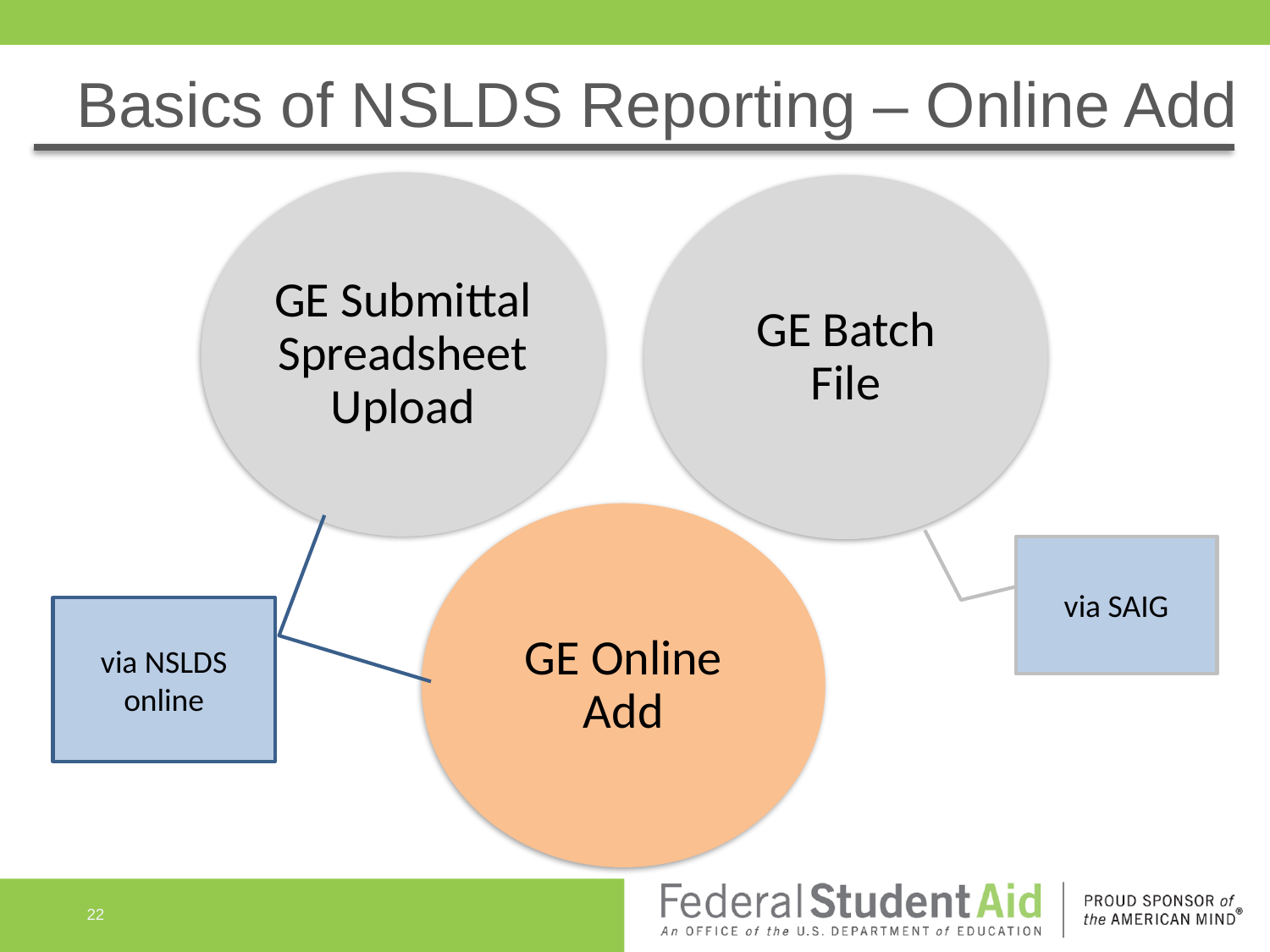

# Basics of NSLDS Reporting – Online Add
GE Submittal Spreadsheet Upload
GE Batch File
GE Online Add

via SAIG
via NSLDS online
22